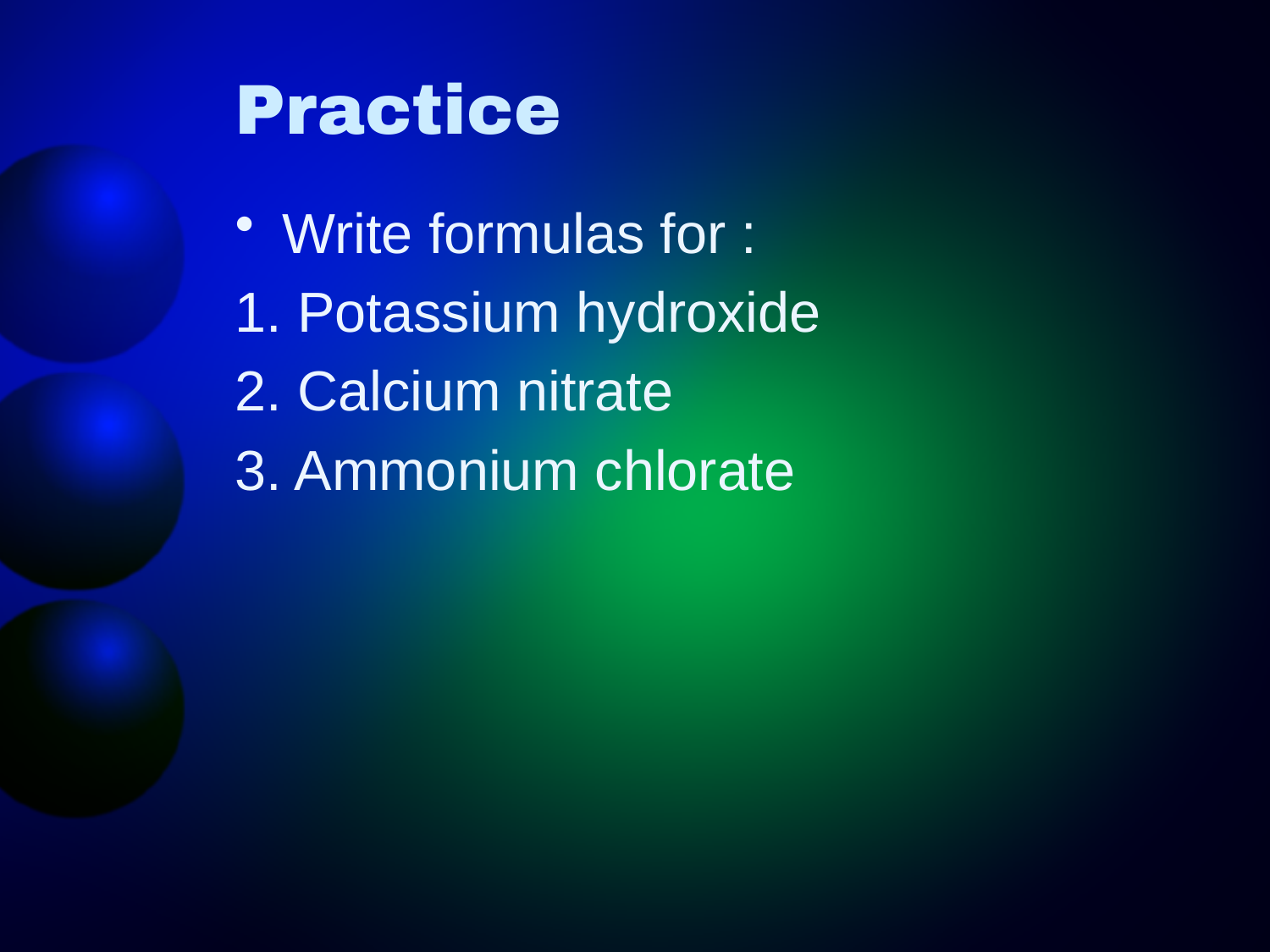

# Practice
Write formulas for :
1. Potassium hydroxide
2. Calcium nitrate
3. Ammonium chlorate